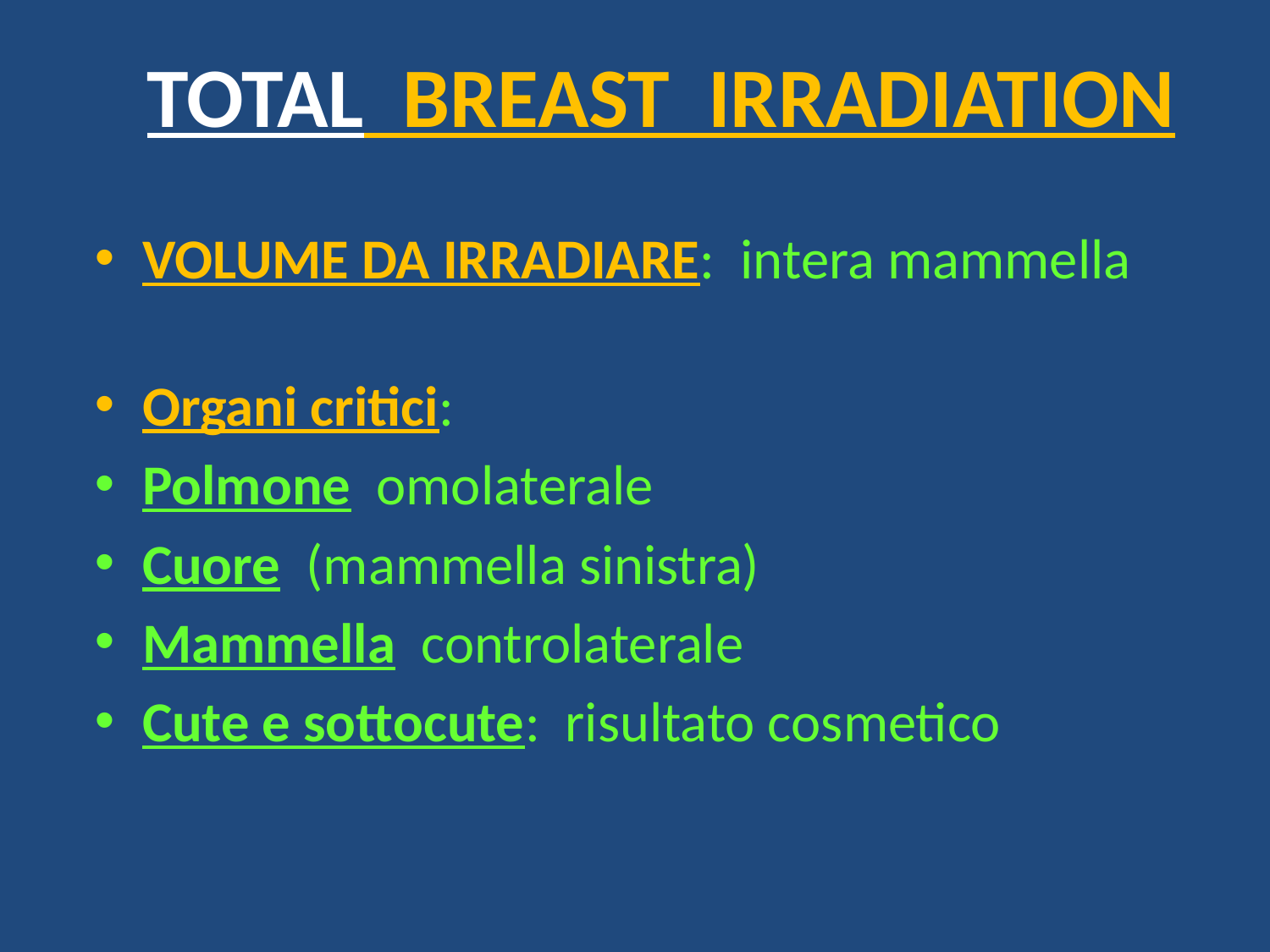

TOTAL  BREAST  IRRADIATION
VOLUME DA IRRADIARE:  intera mammella
Organi critici:
Polmone  omolaterale
Cuore  (mammella sinistra)
Mammella  controlaterale
Cute e sottocute:  risultato cosmetico